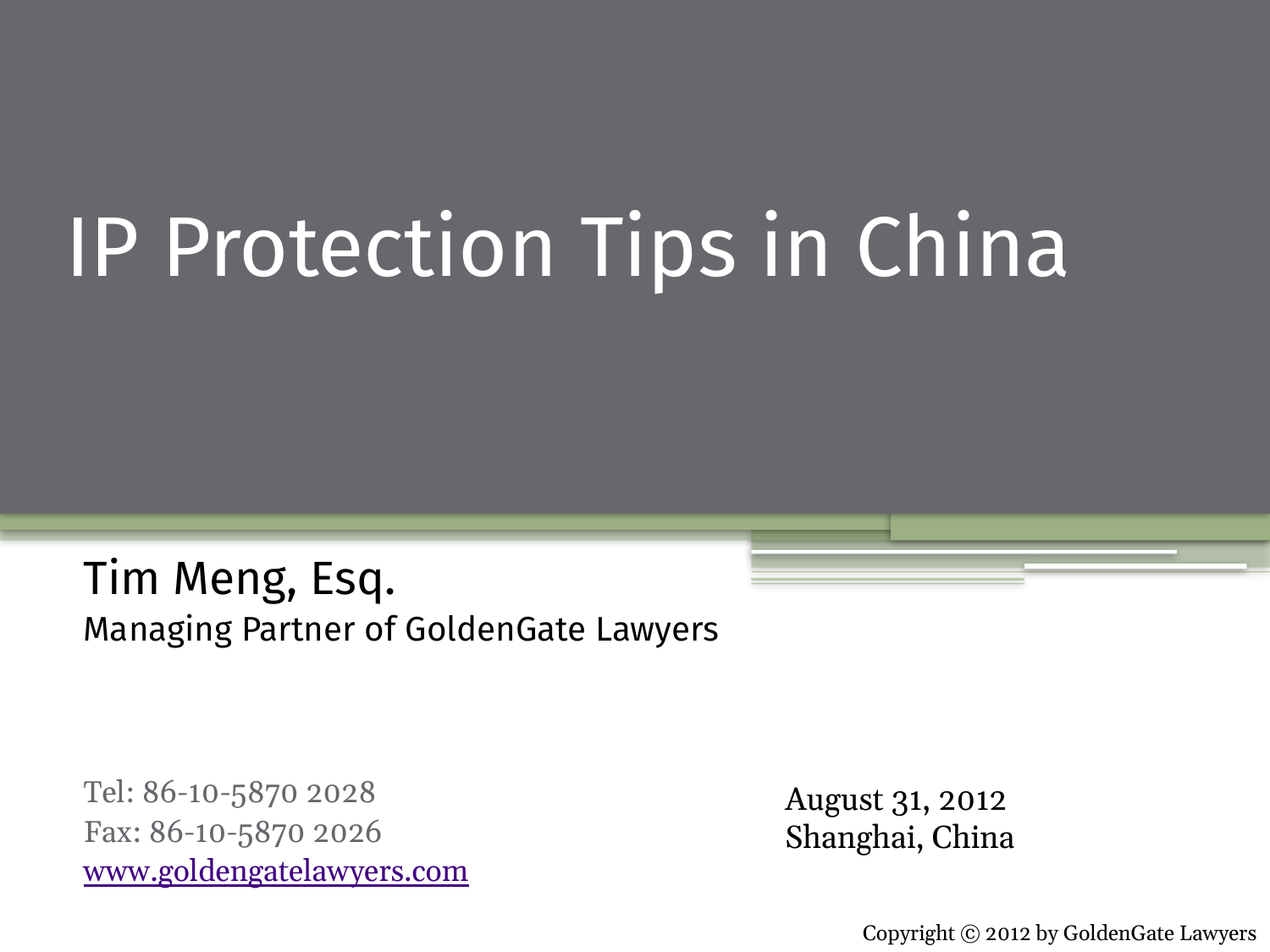

# IP Protection Tips in China
Tim Meng, Esq.
Managing Partner of GoldenGate Lawyers

Tel: 86-10-5870 2028
Fax: 86-10-5870 2026
www.goldengatelawyers.com

August 31, 2012
Shanghai, China
Copyright © 2012 by GoldenGate Lawyers